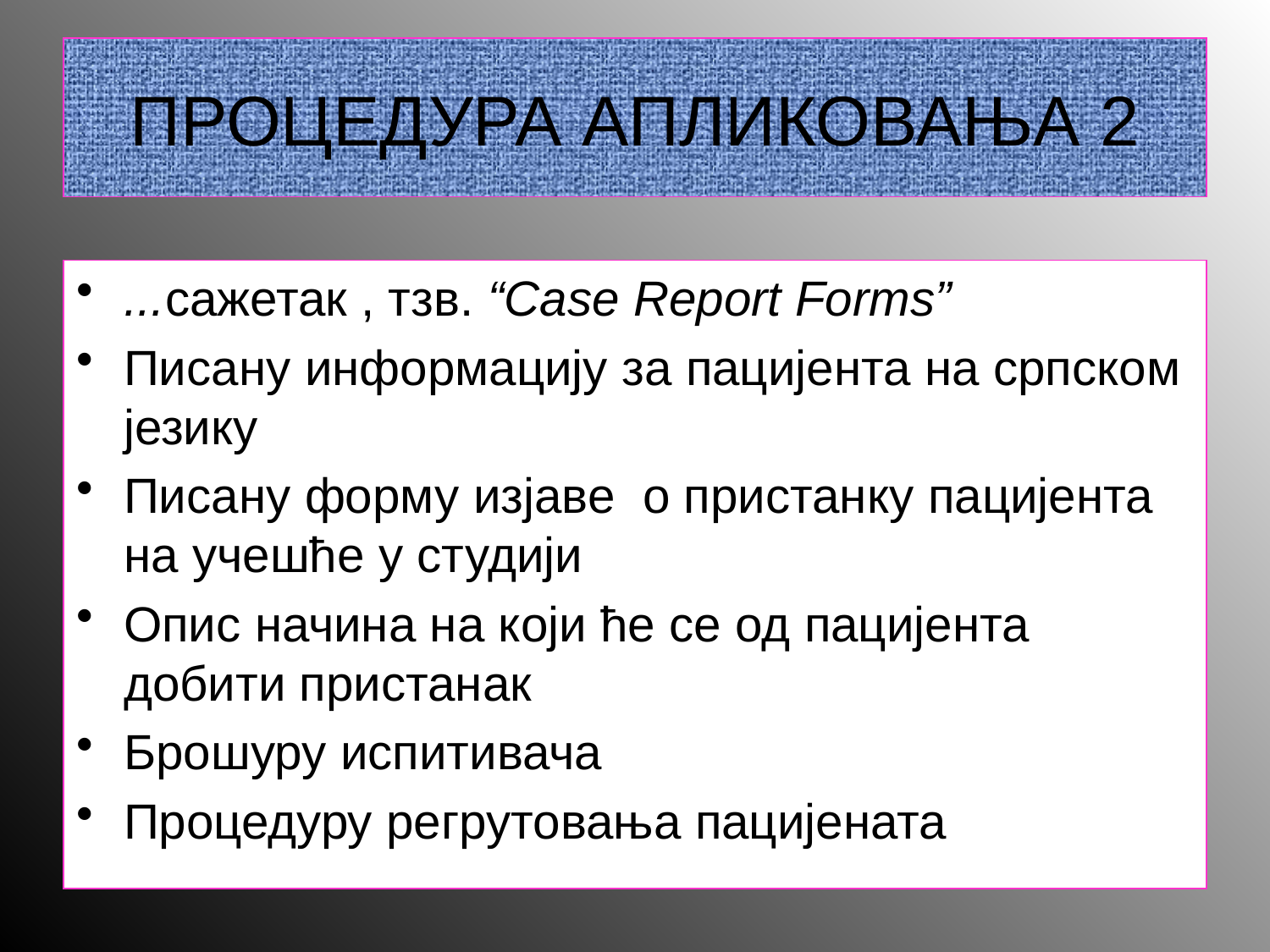

# ПРОЦЕДУРА АПЛИКОВАЊА 2
...сажетак , тзв. “Case Report Forms”
Писану информацију за пацијента на српском језику
Писану форму изјаве  о пристанку пацијента на учешће у студији
Опис начина на који ће се од пацијента добити пристанак
Брошуру испитивача
Процедуру регрутовања пацијената